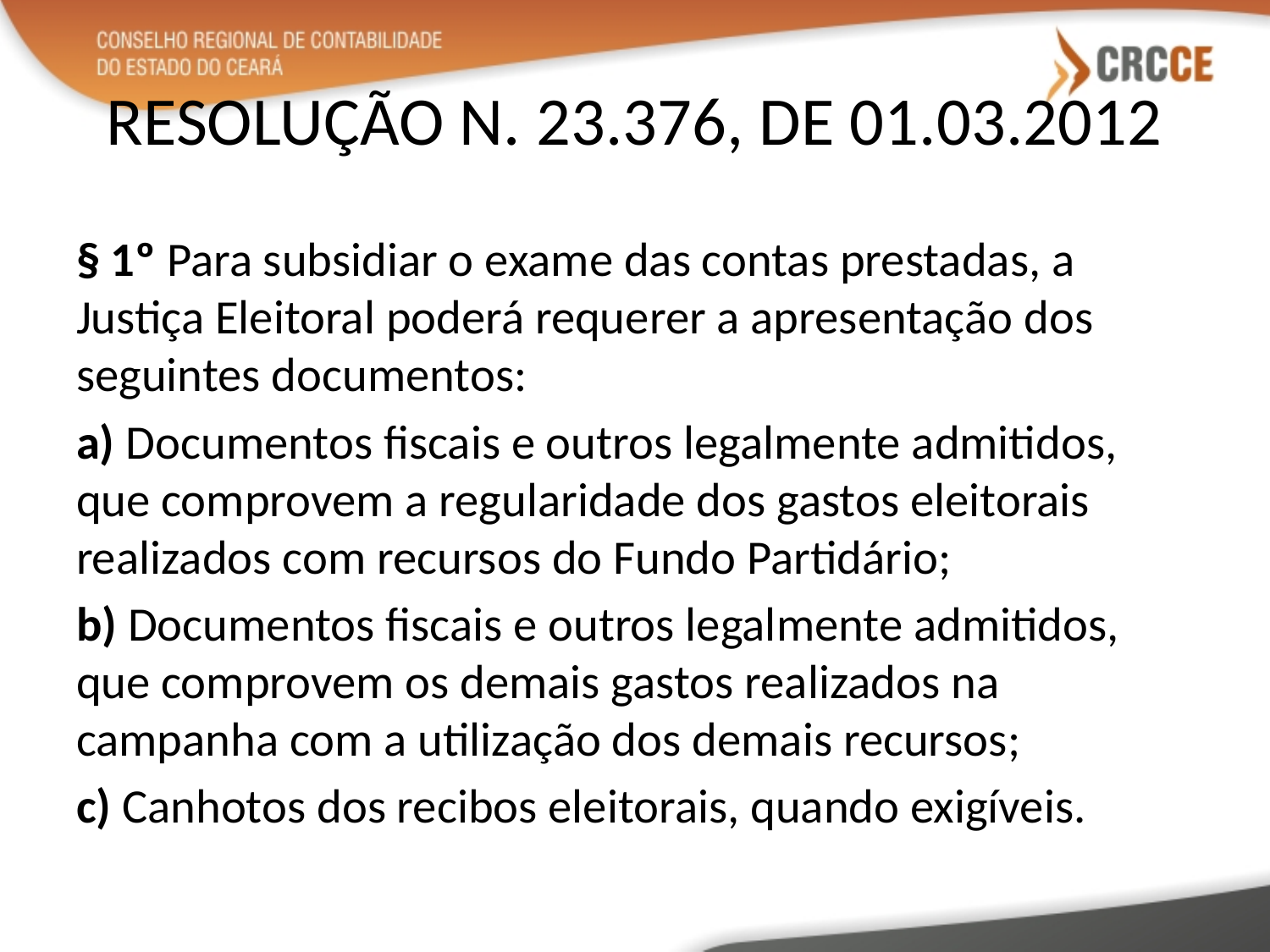

# RESOLUÇÃO N. 23.376, DE 01.03.2012
§ 1º Para subsidiar o exame das contas prestadas, a Justiça Eleitoral poderá requerer a apresentação dos seguintes documentos:
a) Documentos fiscais e outros legalmente admitidos, que comprovem a regularidade dos gastos eleitorais realizados com recursos do Fundo Partidário;
b) Documentos fiscais e outros legalmente admitidos, que comprovem os demais gastos realizados na campanha com a utilização dos demais recursos;
c) Canhotos dos recibos eleitorais, quando exigíveis.